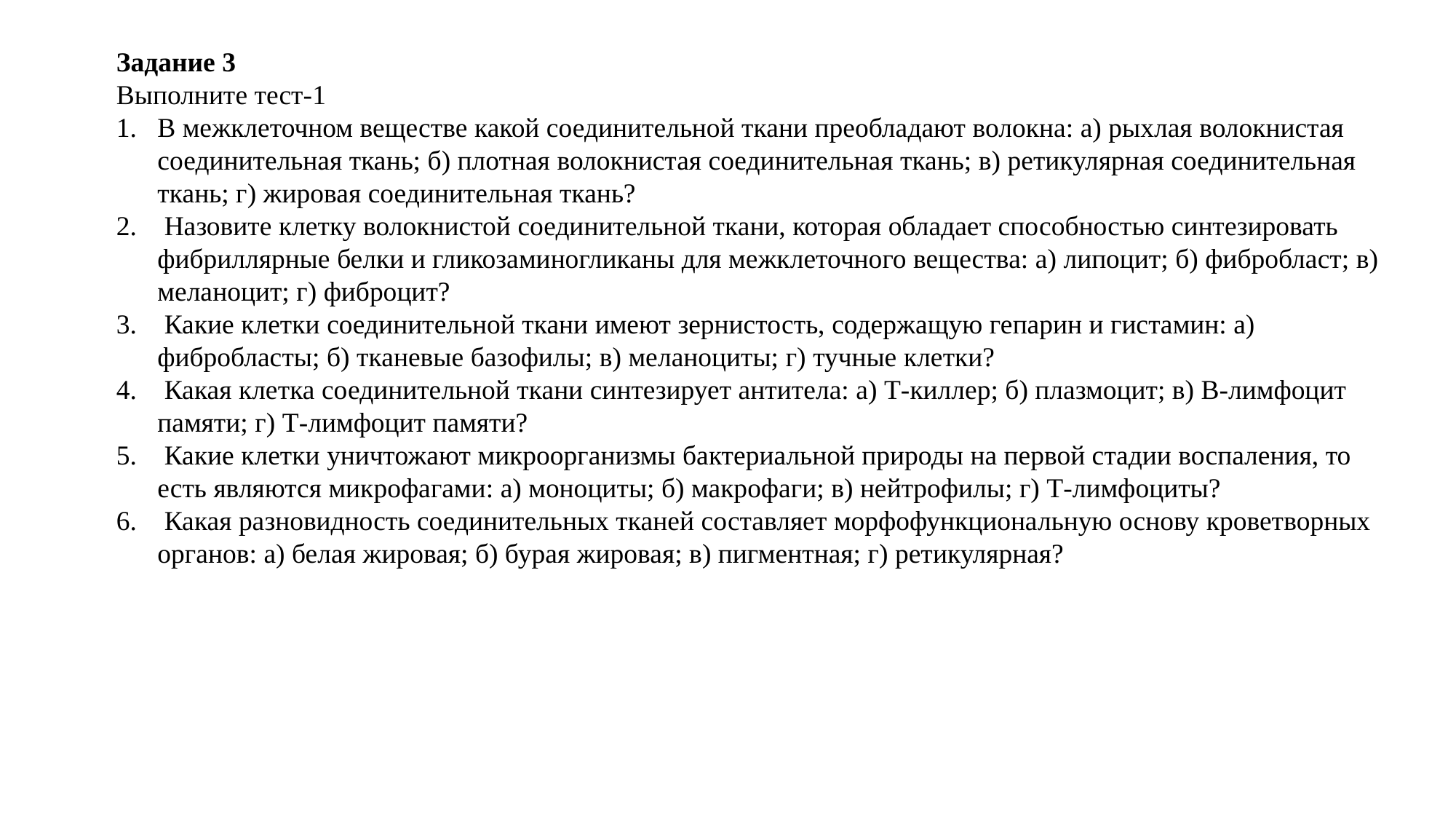

Задание 3
Выполните тест-1
В межклеточном веществе какой соединительной ткани преобладают волокна: а) рыхлая волокнистая соединительная ткань; б) плотная волокнистая соединительная ткань; в) ретикулярная соединительная ткань; г) жировая соединительная ткань?
 Назовите клетку волокнистой соединительной ткани, которая обладает способностью синтезировать фибриллярные белки и гликозаминогликаны для межклеточного вещества: а) липоцит; б) фибробласт; в) меланоцит; г) фиброцит?
 Какие клетки соединительной ткани имеют зернистость, содержащую гепарин и гистамин: а) фибробласты; б) тканевые базофилы; в) меланоциты; г) тучные клетки?
 Какая клетка соединительной ткани синтезирует антитела: а) Т-киллер; б) плазмоцит; в) В-лимфоцит памяти; г) Т-лимфоцит памяти?
 Какие клетки уничтожают микроорганизмы бактериальной природы на первой стадии воспаления, то есть являются микрофагами: а) моноциты; б) макрофаги; в) нейтрофилы; г) Т-лимфоциты?
 Какая разновидность соединительных тканей составляет морфофункциональную основу кроветворных органов: а) белая жировая; б) бурая жировая; в) пигментная; г) ретикулярная?